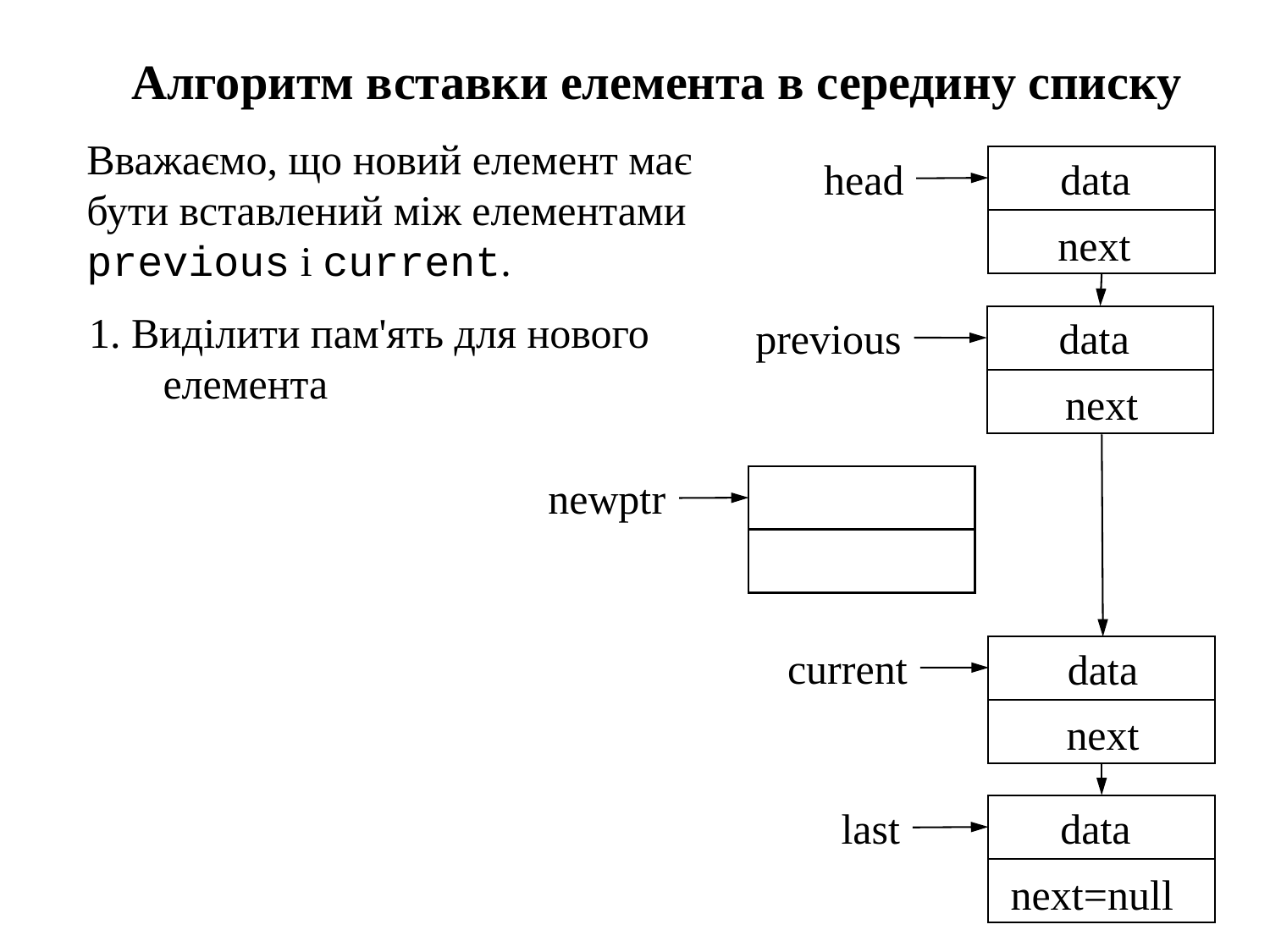

Алгоритм вставки елемента в середину списку
Вважаємо, що новий елемент має бути вставлений між елементами previous і current.

data

next
head
previous

data

next
newptr

current

data

next

data

next=null
last
1. Виділити пам'ять для нового елемента